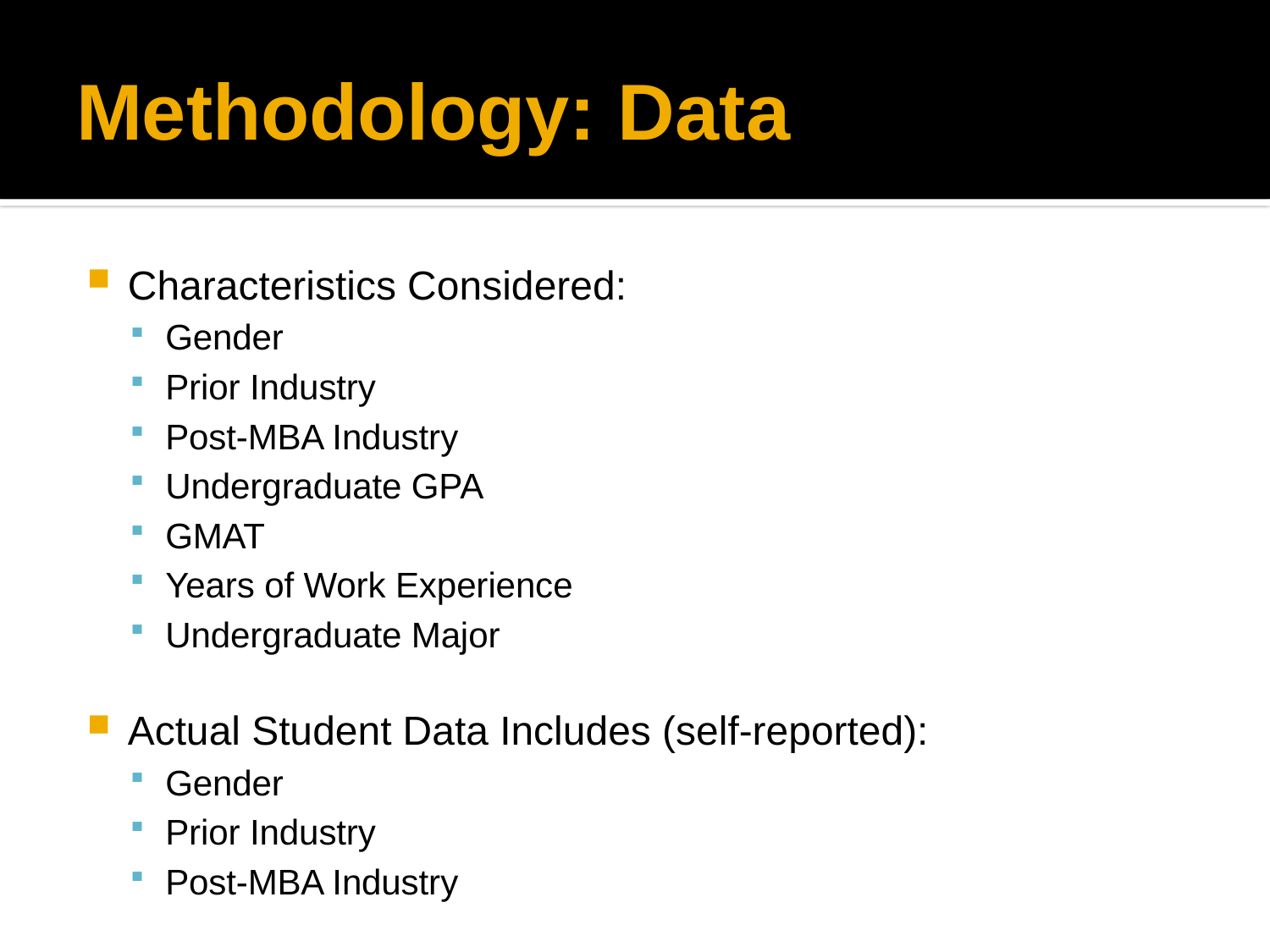

# Methodology: Data
Characteristics Considered:
Gender
Prior Industry
Post-MBA Industry
Undergraduate GPA
GMAT
Years of Work Experience
Undergraduate Major

Actual Student Data Includes (self-reported):
Gender
Prior Industry
Post-MBA Industry